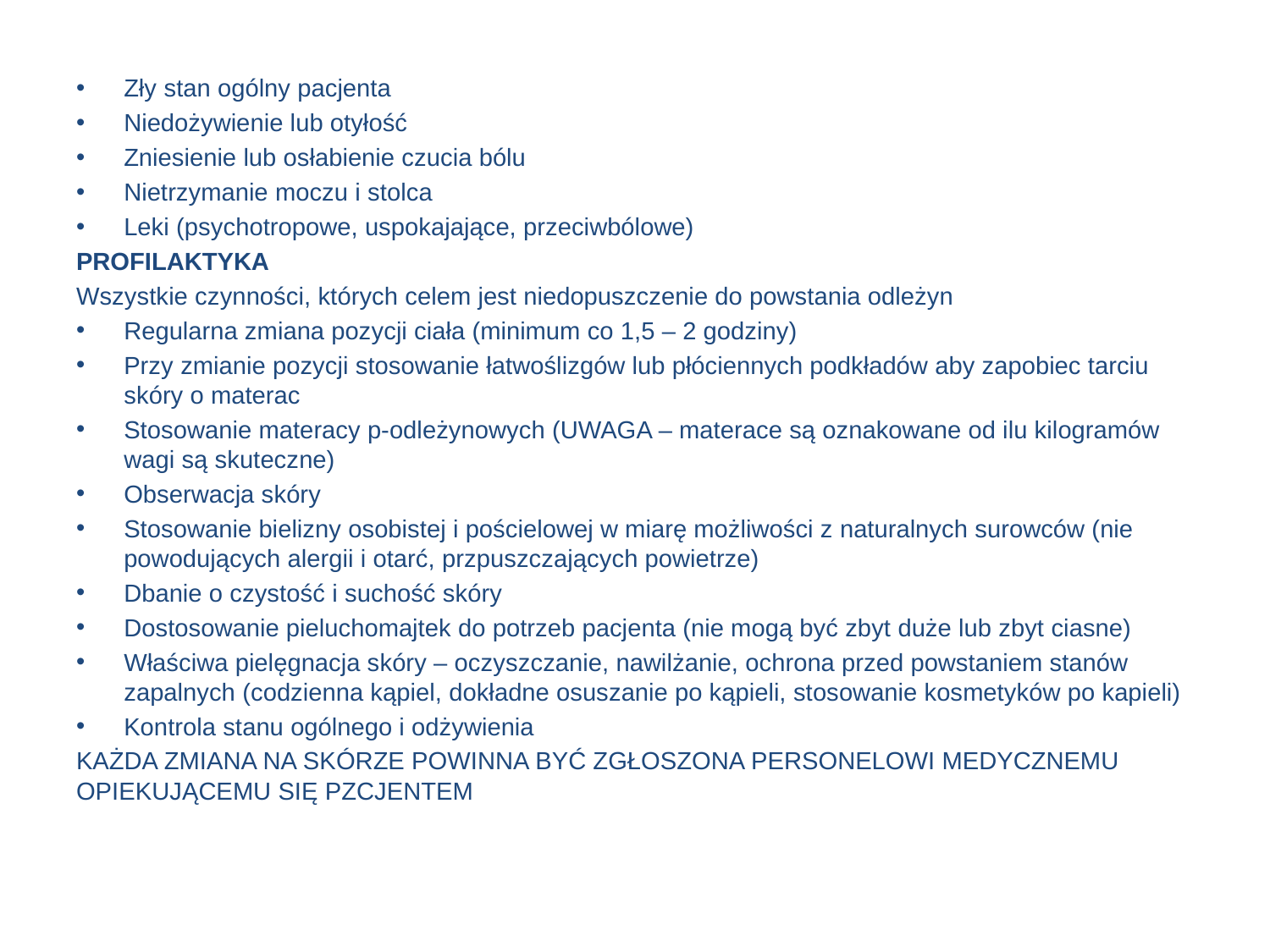

Zły stan ogólny pacjenta
Niedożywienie lub otyłość
Zniesienie lub osłabienie czucia bólu
Nietrzymanie moczu i stolca
Leki (psychotropowe, uspokajające, przeciwbólowe)
PROFILAKTYKA
Wszystkie czynności, których celem jest niedopuszczenie do powstania odleżyn
Regularna zmiana pozycji ciała (minimum co 1,5 – 2 godziny)
Przy zmianie pozycji stosowanie łatwoślizgów lub płóciennych podkładów aby zapobiec tarciu skóry o materac
Stosowanie materacy p-odleżynowych (UWAGA – materace są oznakowane od ilu kilogramów wagi są skuteczne)
Obserwacja skóry
Stosowanie bielizny osobistej i pościelowej w miarę możliwości z naturalnych surowców (nie powodujących alergii i otarć, przpuszczających powietrze)
Dbanie o czystość i suchość skóry
Dostosowanie pieluchomajtek do potrzeb pacjenta (nie mogą być zbyt duże lub zbyt ciasne)
Właściwa pielęgnacja skóry – oczyszczanie, nawilżanie, ochrona przed powstaniem stanów zapalnych (codzienna kąpiel, dokładne osuszanie po kąpieli, stosowanie kosmetyków po kapieli)
Kontrola stanu ogólnego i odżywienia
KAŻDA ZMIANA NA SKÓRZE POWINNA BYĆ ZGŁOSZONA PERSONELOWI MEDYCZNEMU OPIEKUJĄCEMU SIĘ PZCJENTEM